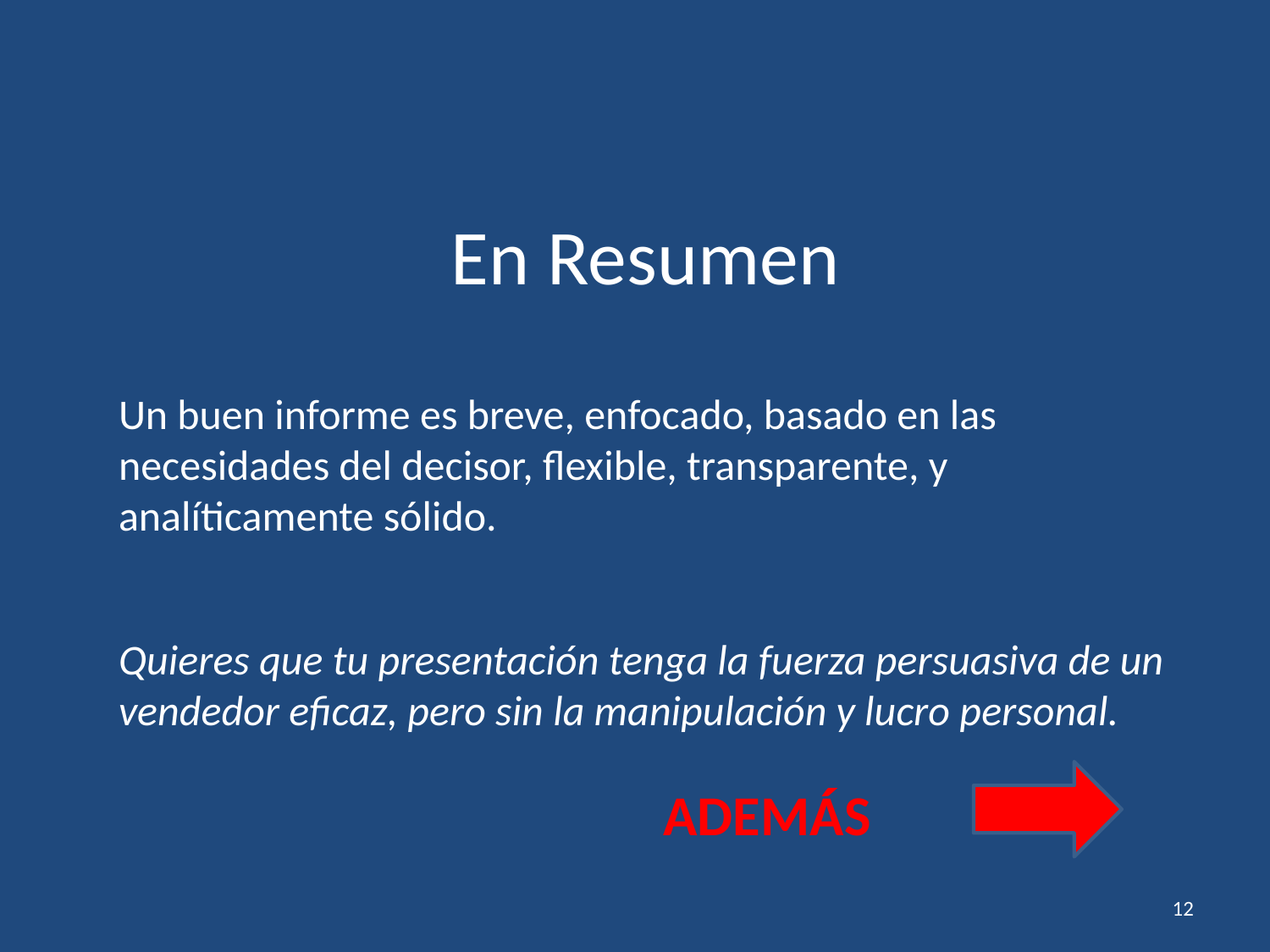

En Resumen
Un buen informe es breve, enfocado, basado en las necesidades del decisor, flexible, transparente, y analíticamente sólido.

Quieres que tu presentación tenga la fuerza persuasiva de un vendedor eficaz, pero sin la manipulación y lucro personal.

ADEMÁS
12